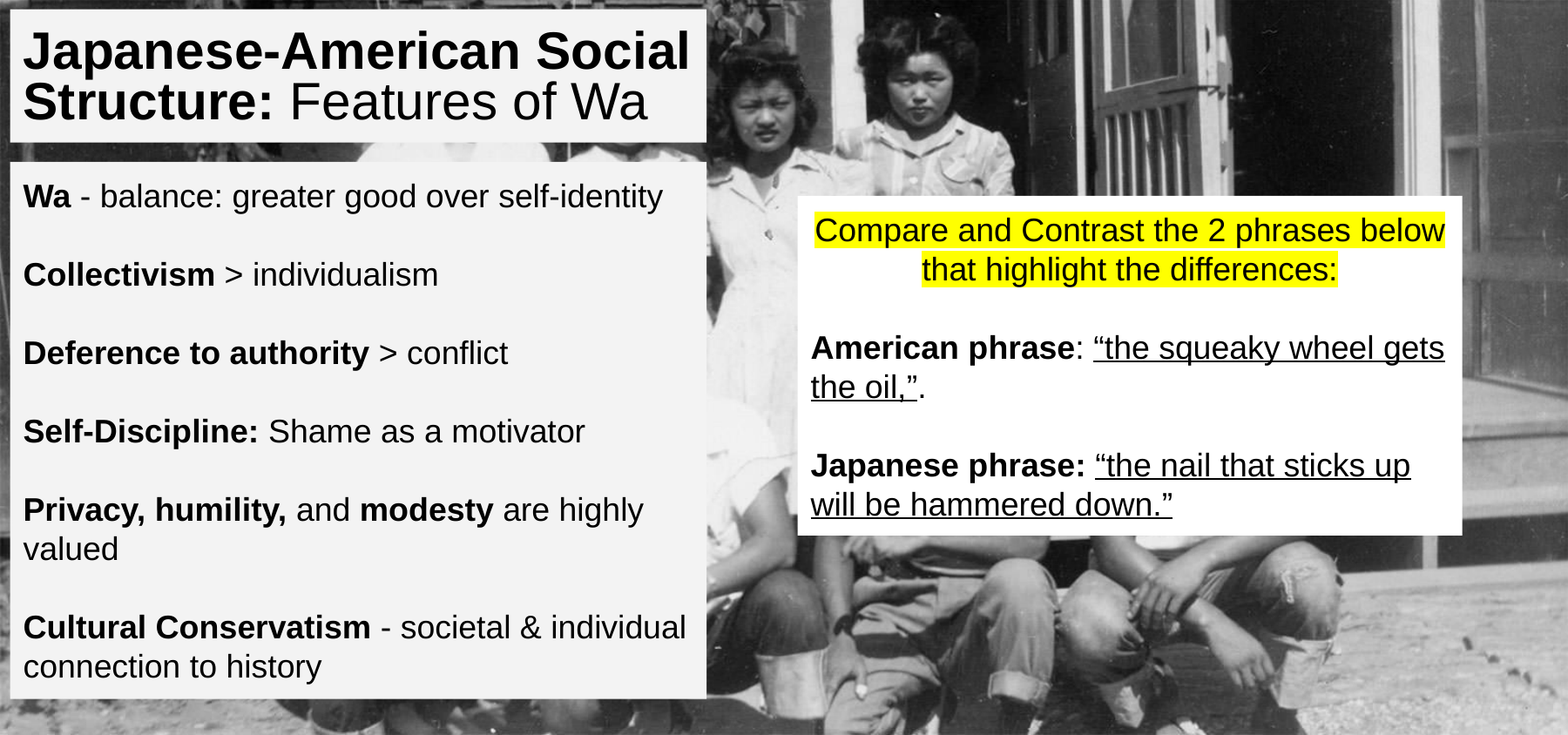

Japanese-American Social Structure: Features of Wa
# Wa - balance: greater good over self-identity

Collectivism > individualism

Deference to authority > conflict

Self-Discipline: Shame as a motivator

Privacy, humility, and modesty are highly valued

Cultural Conservatism - societal & individual connection to history
Compare and Contrast the 2 phrases below that highlight the differences:

American phrase: “the squeaky wheel gets the oil,”.

Japanese phrase: “the nail that sticks up will be hammered down.”